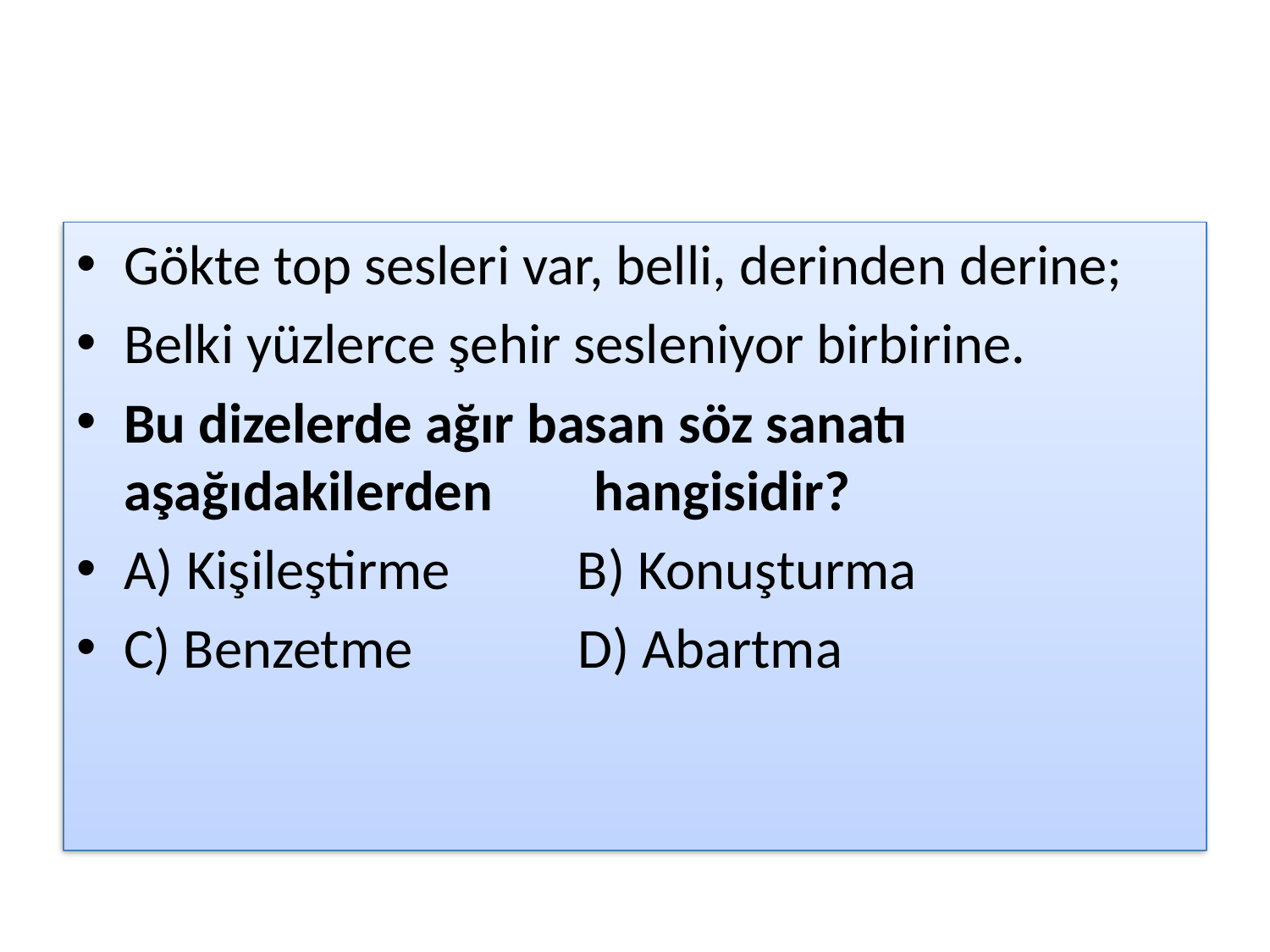

#
Gökte top sesleri var, belli, derinden derine;
Belki yüzlerce şehir sesleniyor birbirine.
Bu dizelerde ağır basan söz sanatı aşağıdakilerden        hangisidir?
A) Kişileştirme          B) Konuşturma
C) Benzetme             D) Abartma